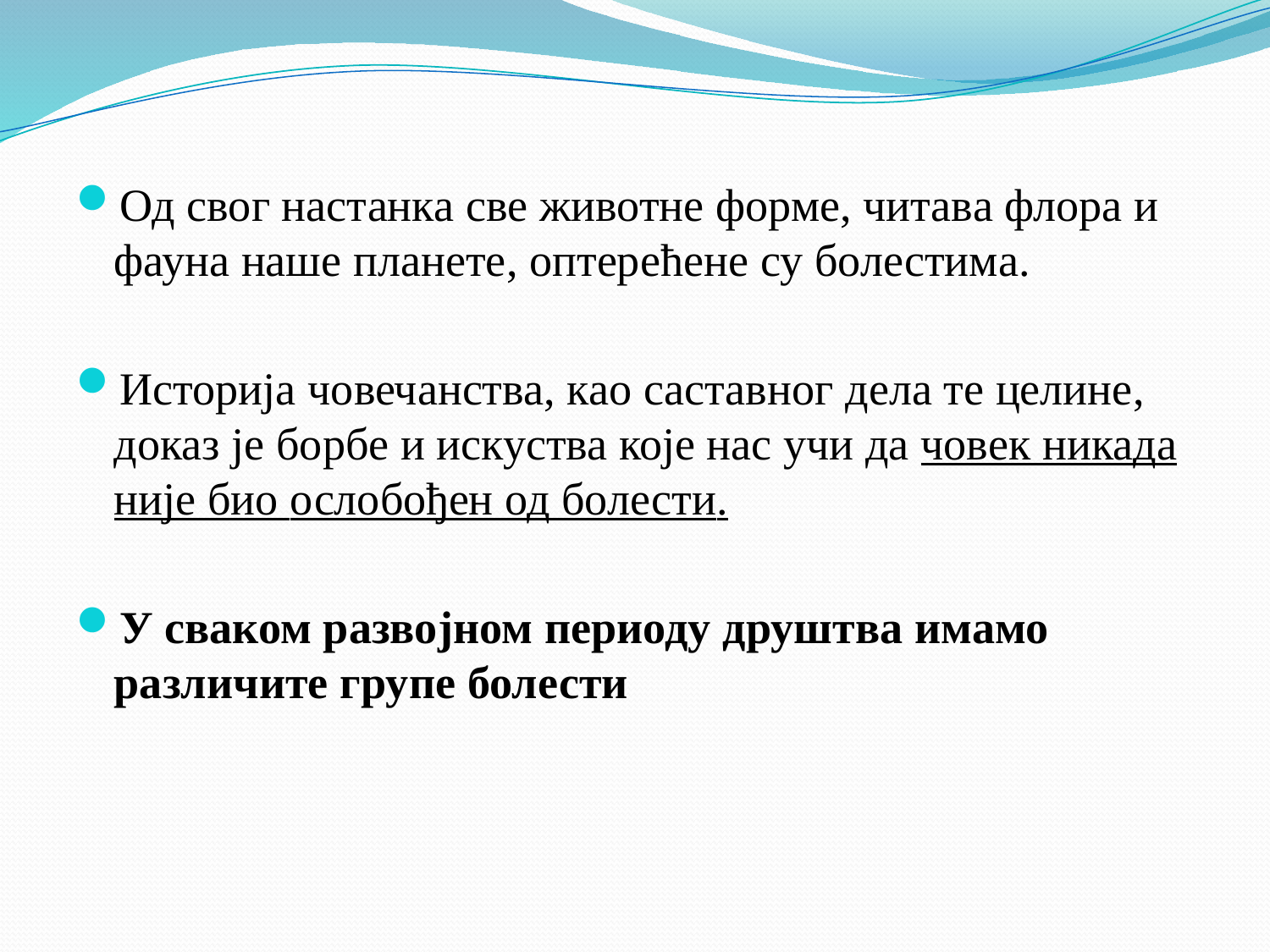

Од свог настанка све животне форме, читава флора и фауна наше планете, оптерећене су болестима.

Историја човечанства, као саставног дела те целине,
доказ је борбе и искуства које нас учи да човек никада није био ослобођен од болести.

У сваком развојном периоду друштва имамо различите групе болести